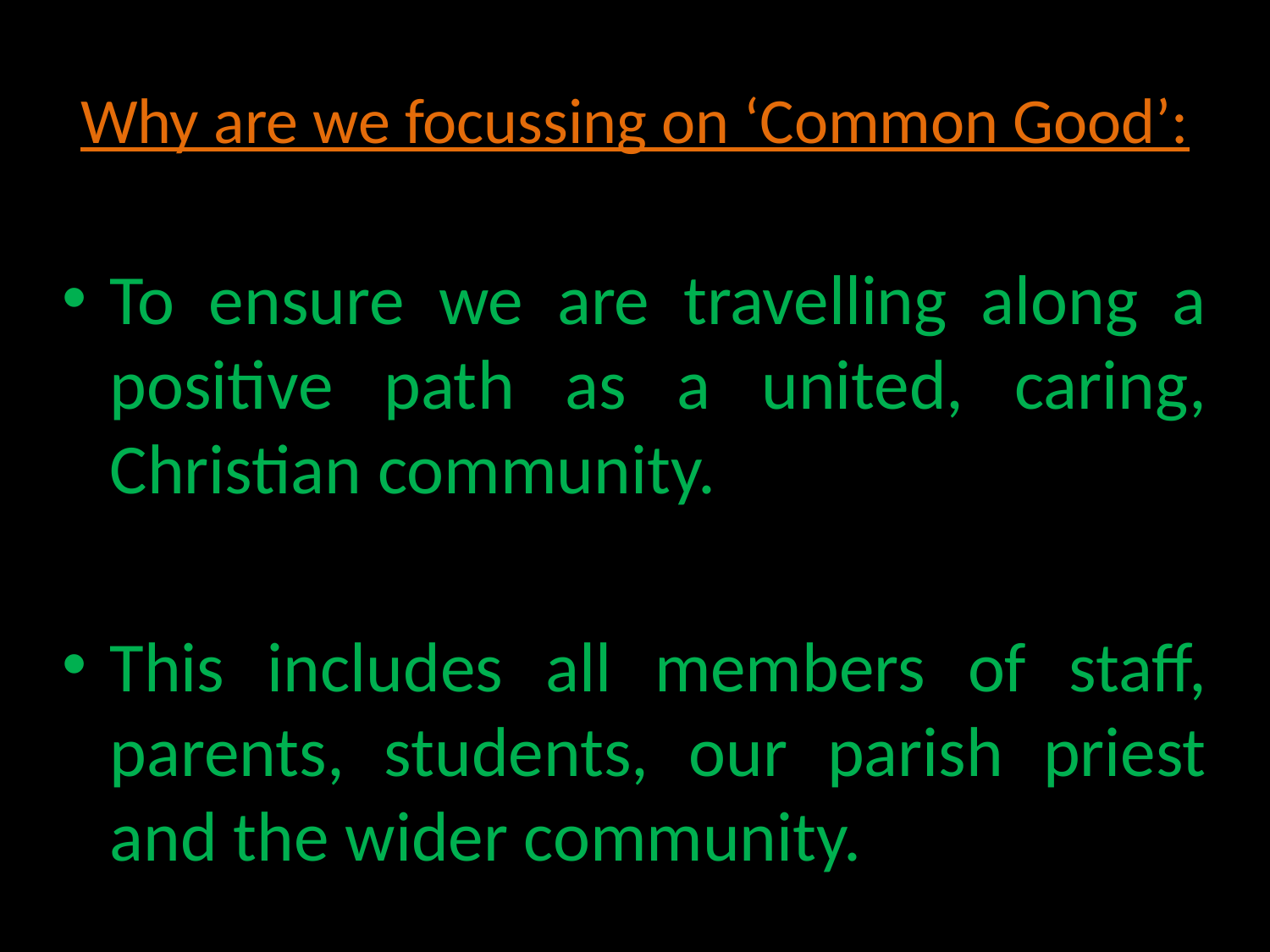

# Why are we focussing on ‘Common Good’:
To ensure we are travelling along a positive path as a united, caring, Christian community.

This includes all members of staff, parents, students, our parish priest and the wider community.